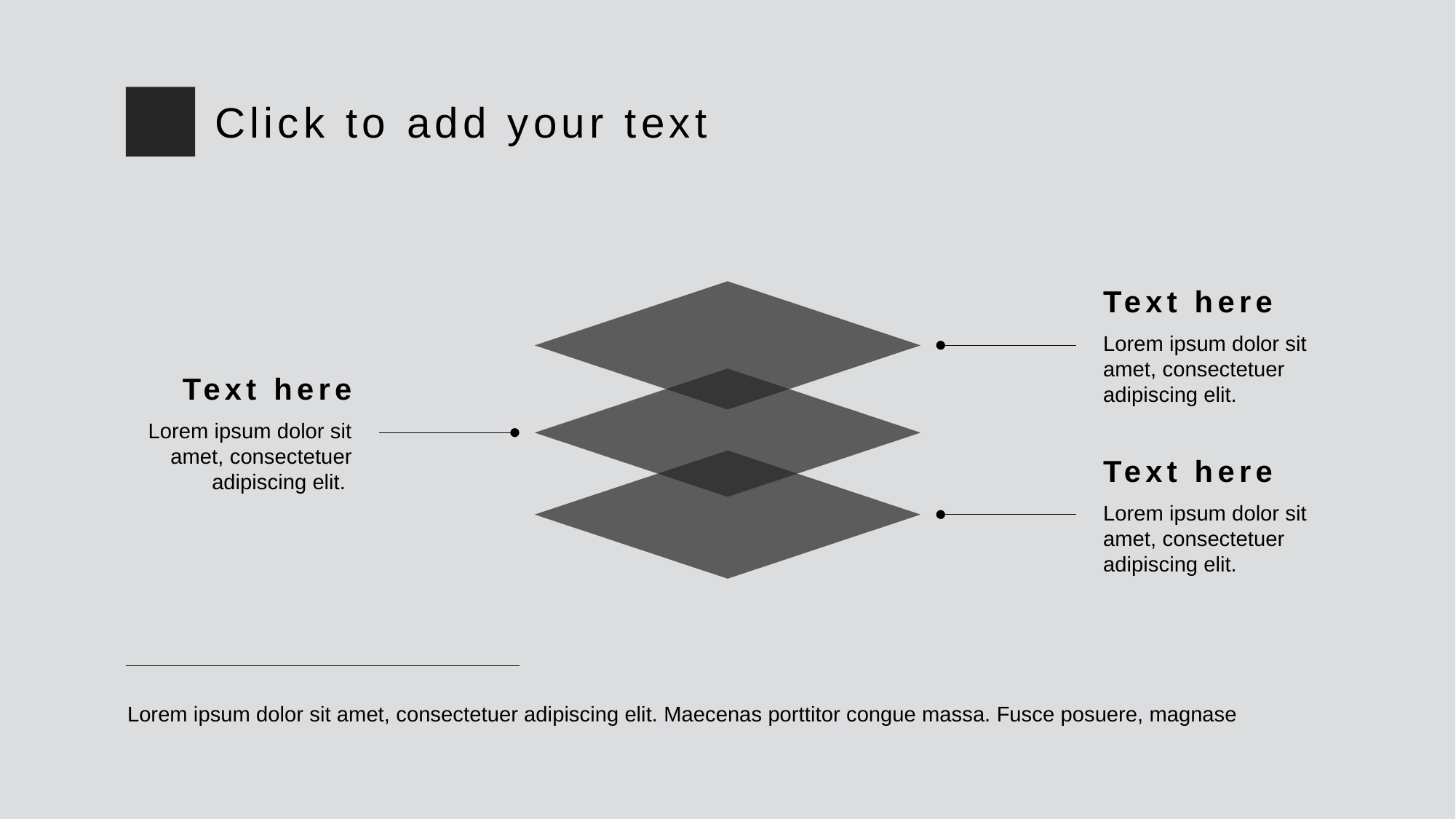

Click to add your text
e7d195523061f1c066b244f4f0640bbcf3715a5d8e4c1f9c0CC89F802DB1C6DCEED83B96BD2FE003EF101F1D2A7FDAC955EBEE173D2520FDFAE65A13FA12EC6F1609809A21EAC5BB0195E08AA6A710E6248429B268CDE7E0F88F10A96895837156FB42290AC6FF6844AC8D7BC66D84E1A375D7292B4D3C92710E9760418CBD08A66F9A20065CD769C6E57D7D5753DF6E
Text here
Lorem ipsum dolor sit amet, consectetuer adipiscing elit.

Text here
Lorem ipsum dolor sit amet, consectetuer adipiscing elit.

Text here
Lorem ipsum dolor sit amet, consectetuer adipiscing elit.

Lorem ipsum dolor sit amet, consectetuer adipiscing elit. Maecenas porttitor congue massa. Fusce posuere, magnase